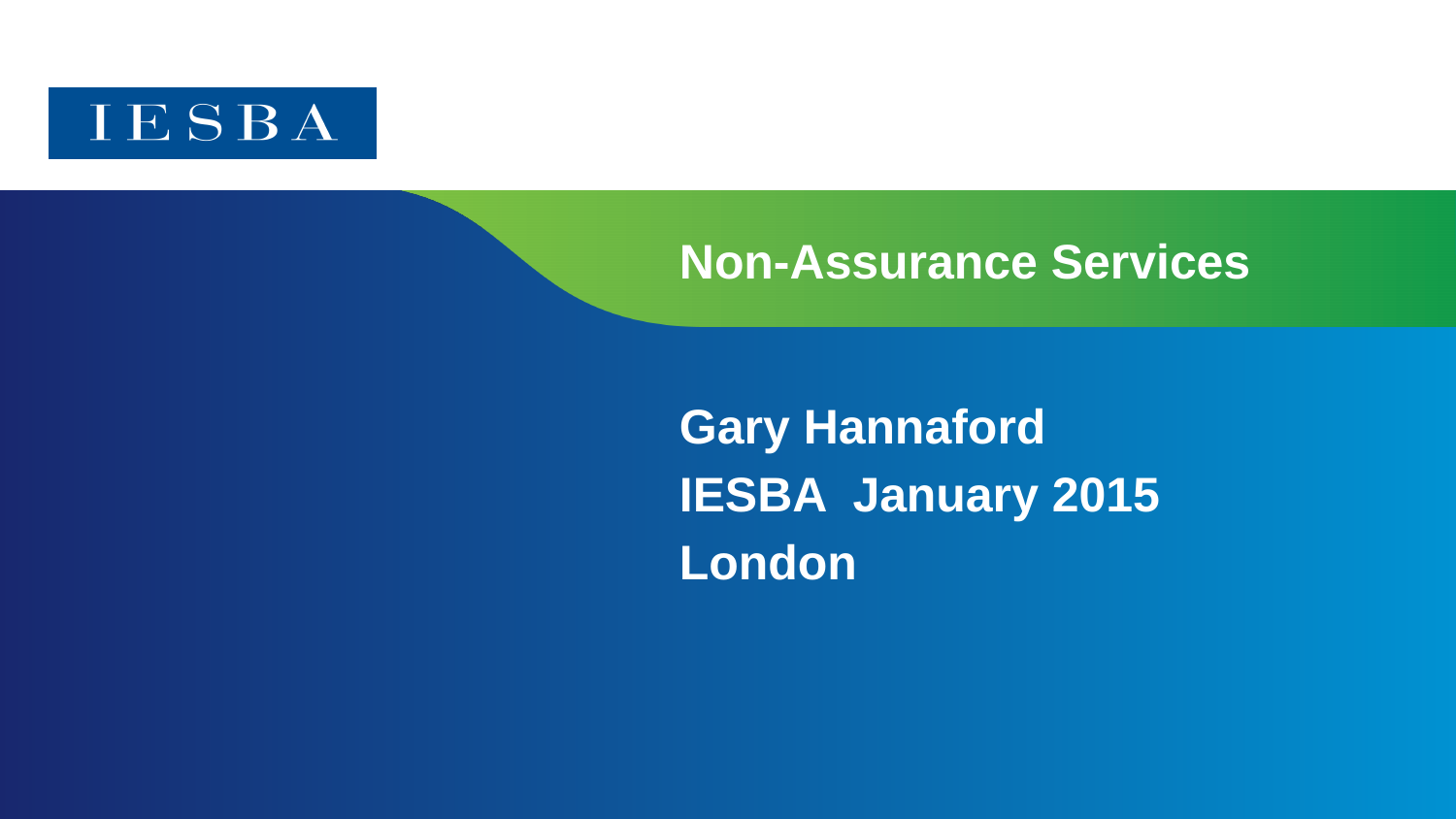

# Non-Assurance Services
Gary Hannaford
IESBA  January 2015
London